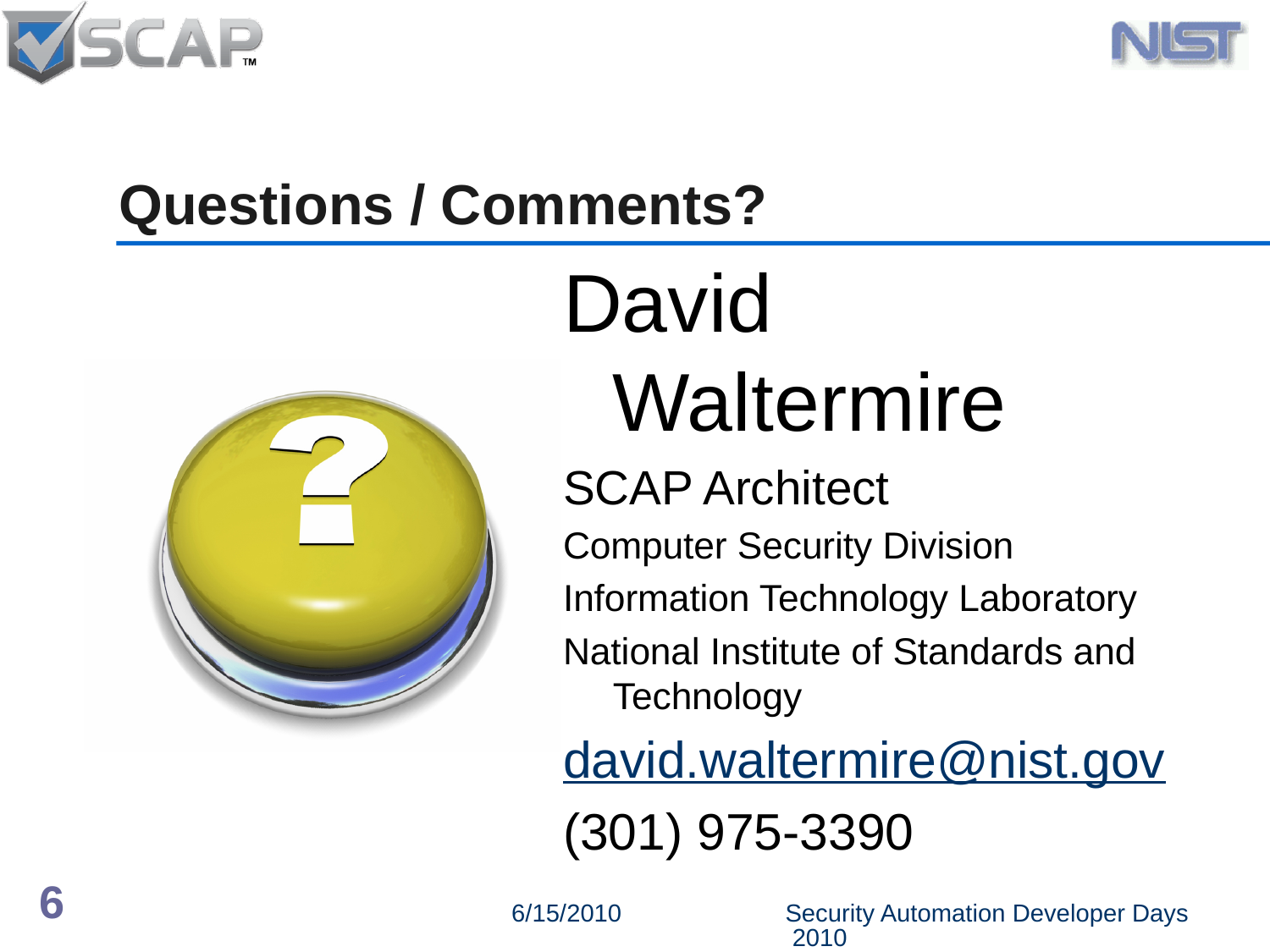

# Questions / Comments?
David Waltermire
SCAP Architect
Computer Security Division
Information Technology Laboratory
National Institute of Standards and Technology
david.waltermire@nist.gov
(301) 975-3390
6
6/15/2010
Security Automation Developer Days 2010